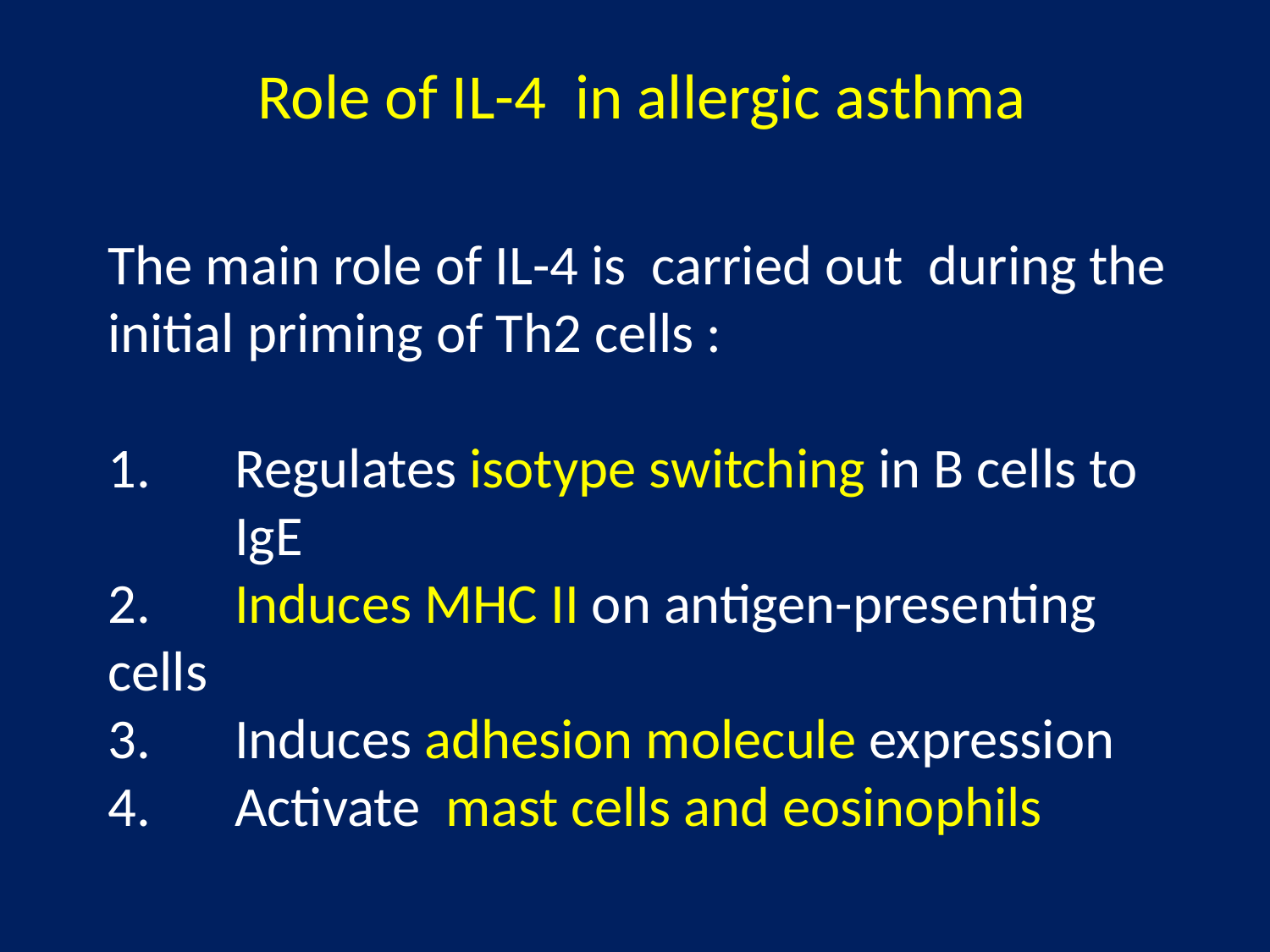

# Role of IL-4  in allergic asthma
The main role of IL-4 is  carried out  during the initial priming of Th2 cells :

1.	Regulates isotype switching in B cells to 	IgE
2.	Induces MHC II on antigen-presenting 	cells
3. 	Induces adhesion molecule expression
4. 	Activate  mast cells and eosinophils